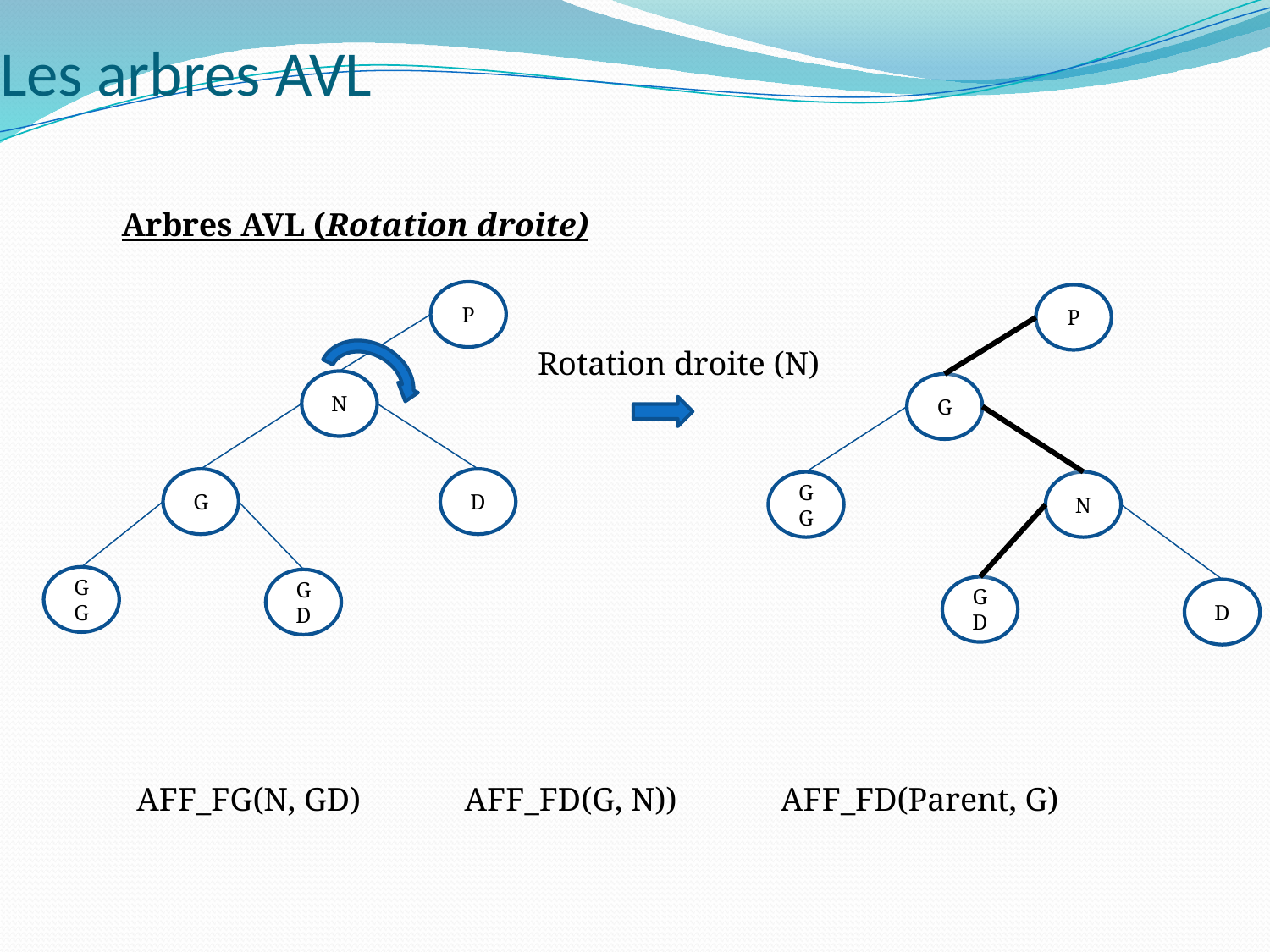

# Les arbres AVL

Arbres AVL (Rotation droite)
P
P
Rotation droite (N)

N
G

G
D
GG
N
GG
GD
GD
D
AFF_FG(N, GD)
AFF_FD(G, N))
AFF_FD(Parent, G)